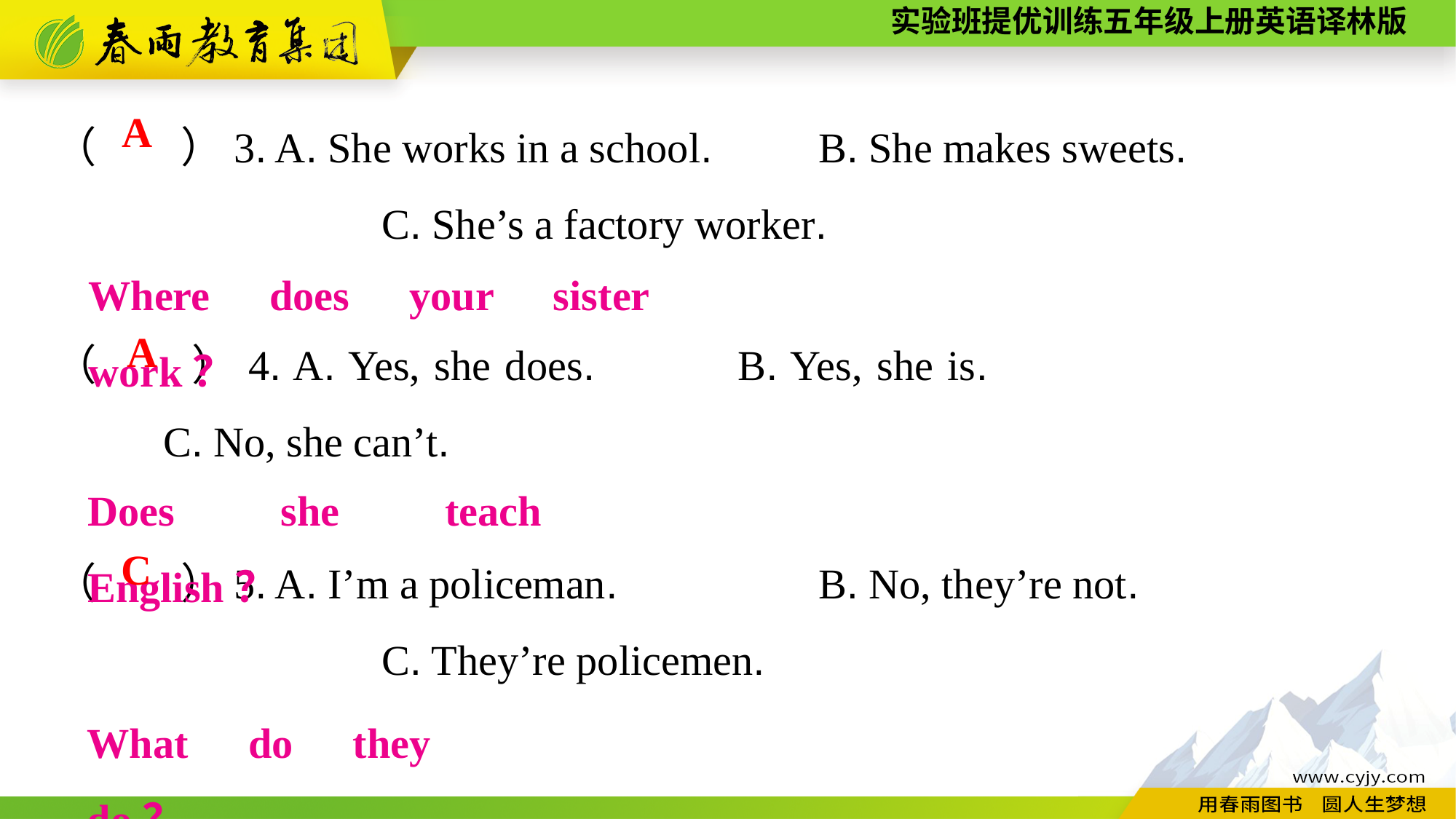

（　　）3. A. She works in a school.	B. She makes sweets.
			C. She’s a factory worker.

（　　）4. A. Yes, she does.		B. Yes, she is.					C. No, she can’t.

（　　）5. A. I’m a policeman.		B. No, they’re not.
			C. They’re policemen.
A
Where does your sister work？
A
Does she teach English？
C
What do they do？